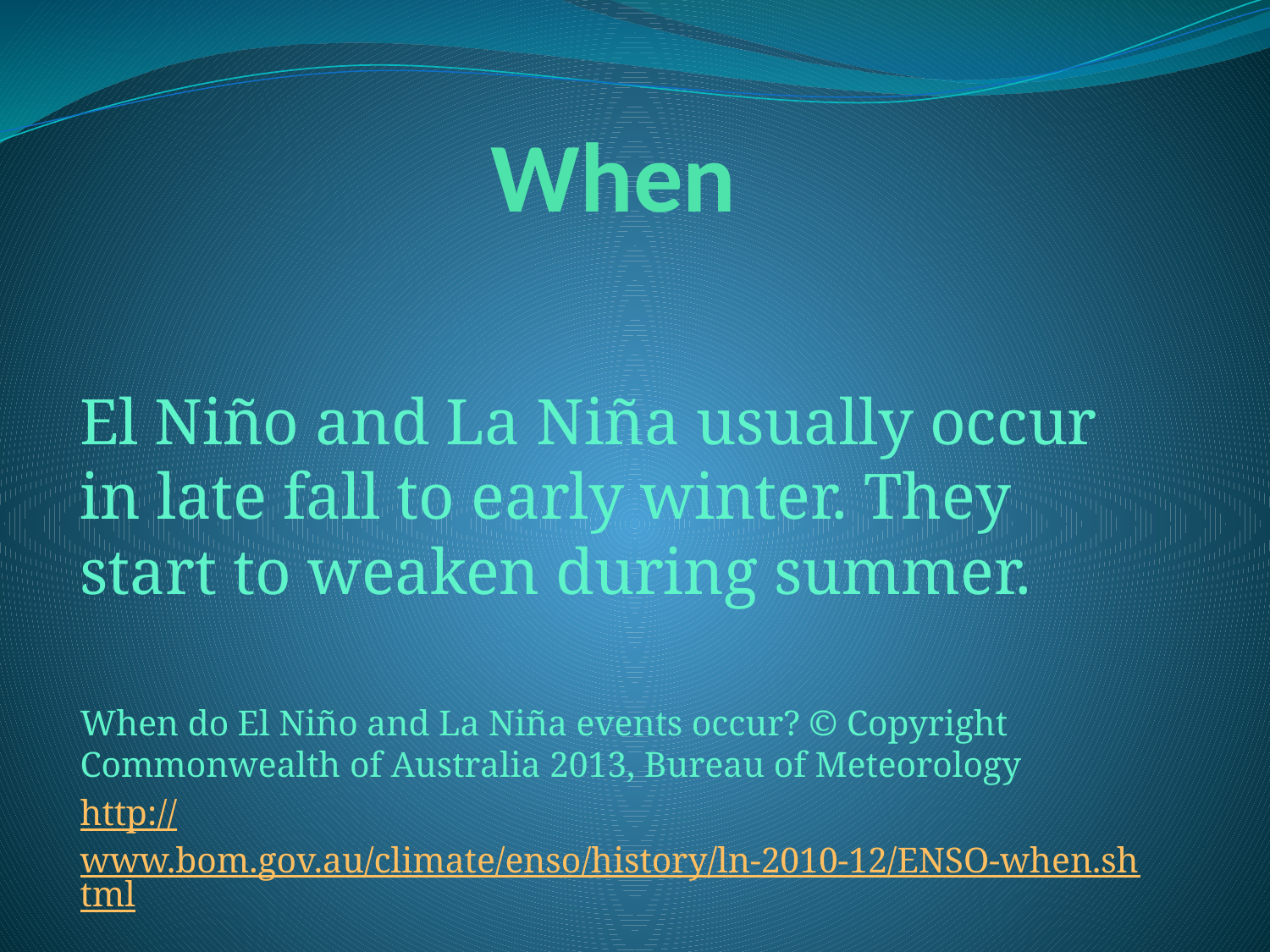

# When
El Niño and La Niña usually occur in late fall to early winter. They start to weaken during summer.

When do El Niño and La Niña events occur? © Copyright Commonwealth of Australia 2013, Bureau of Meteorology
http://www.bom.gov.au/climate/enso/history/ln-2010-12/ENSO-when.shtml